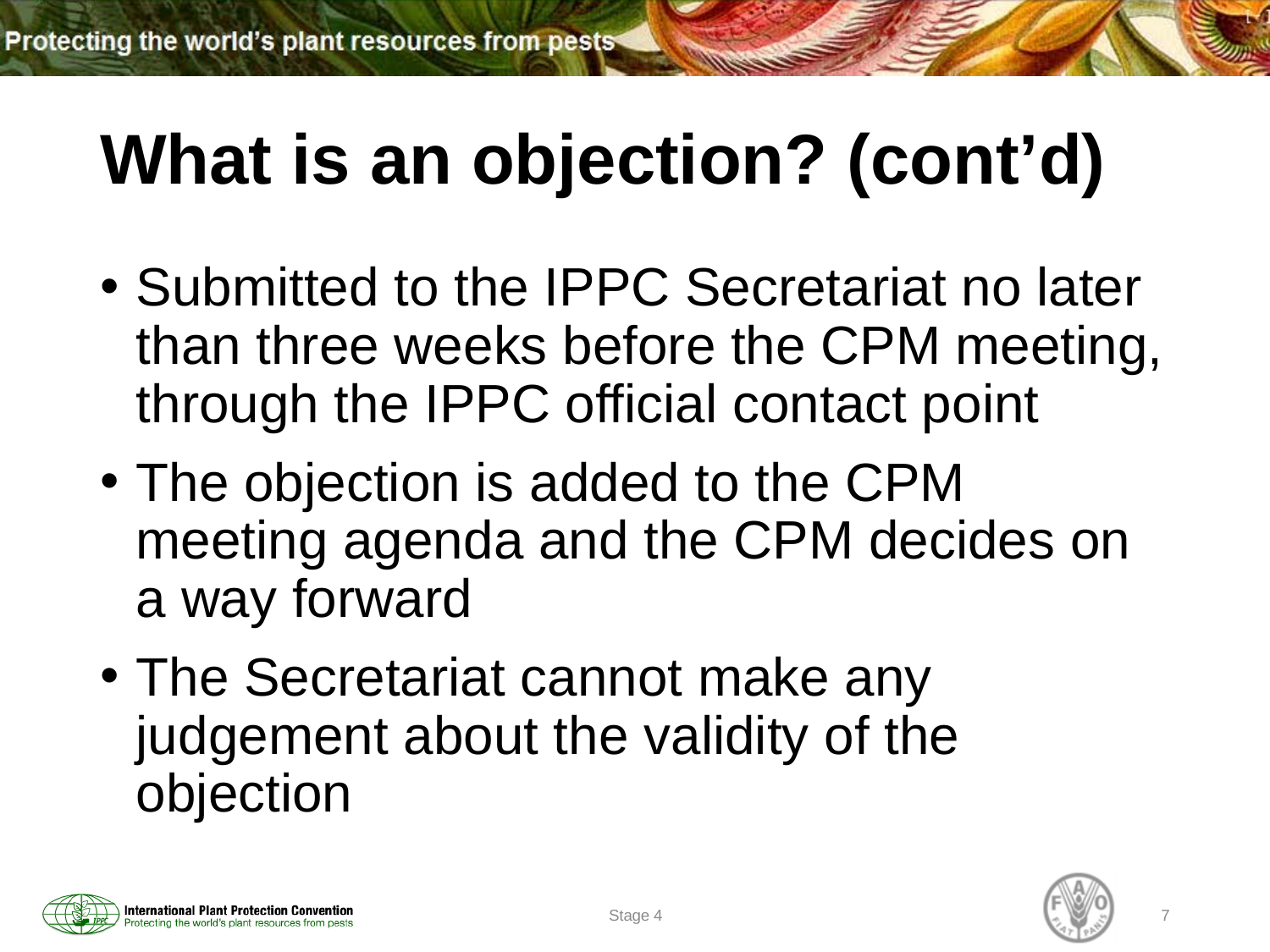

# What is an objection? (cont’d)
Submitted to the IPPC Secretariat no later than three weeks before the CPM meeting, through the IPPC official contact point
The objection is added to the CPM meeting agenda and the CPM decides on a way forward
The Secretariat cannot make any judgement about the validity of the objection
Stage 4
7